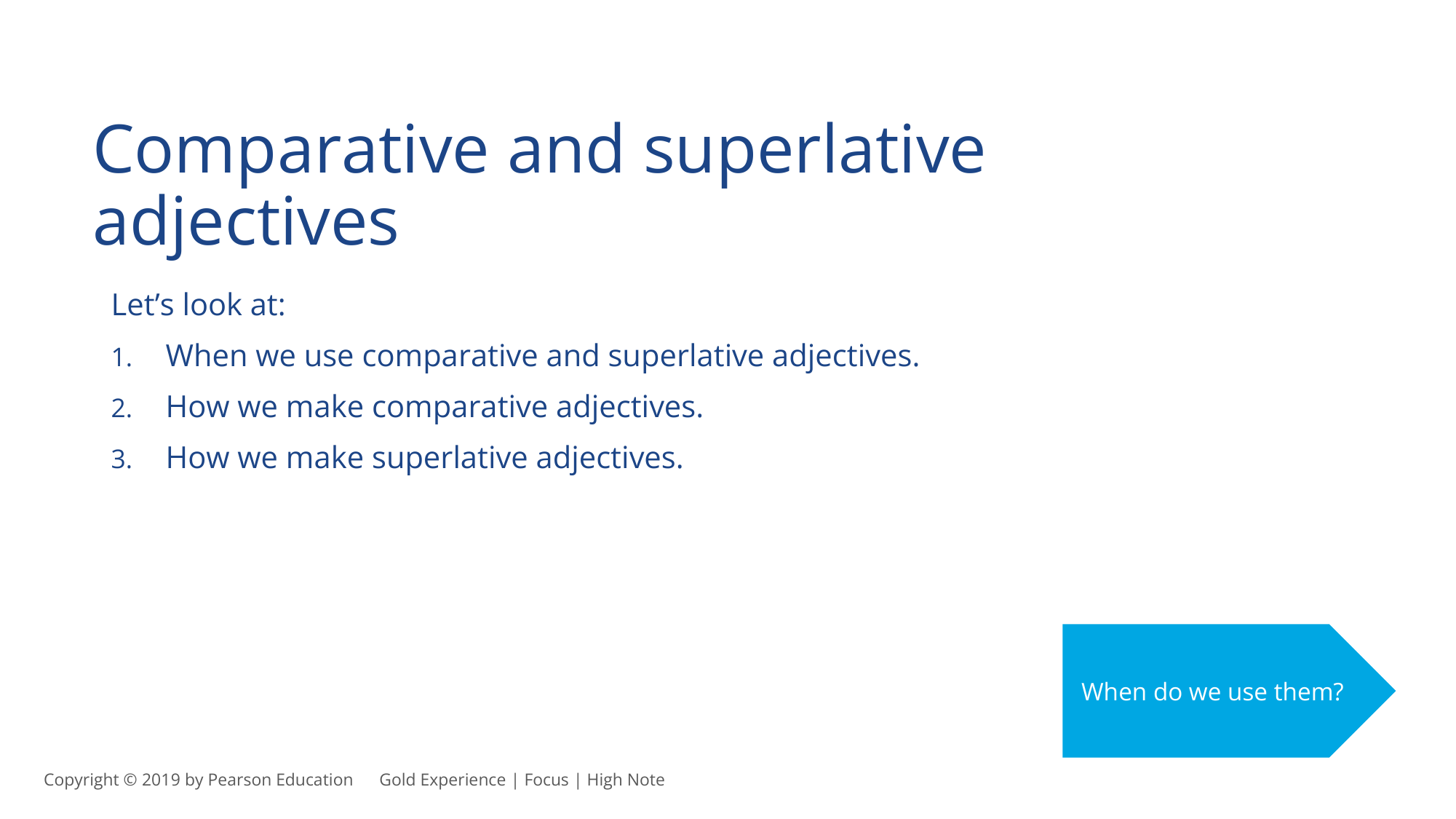

Comparative and superlative adjectives
Let’s look at:
When we use comparative and superlative adjectives.
How we make comparative adjectives.
How we make superlative adjectives.

When do we use them?
Copyright © 2019 by Pearson Education      Gold Experience | Focus | High Note